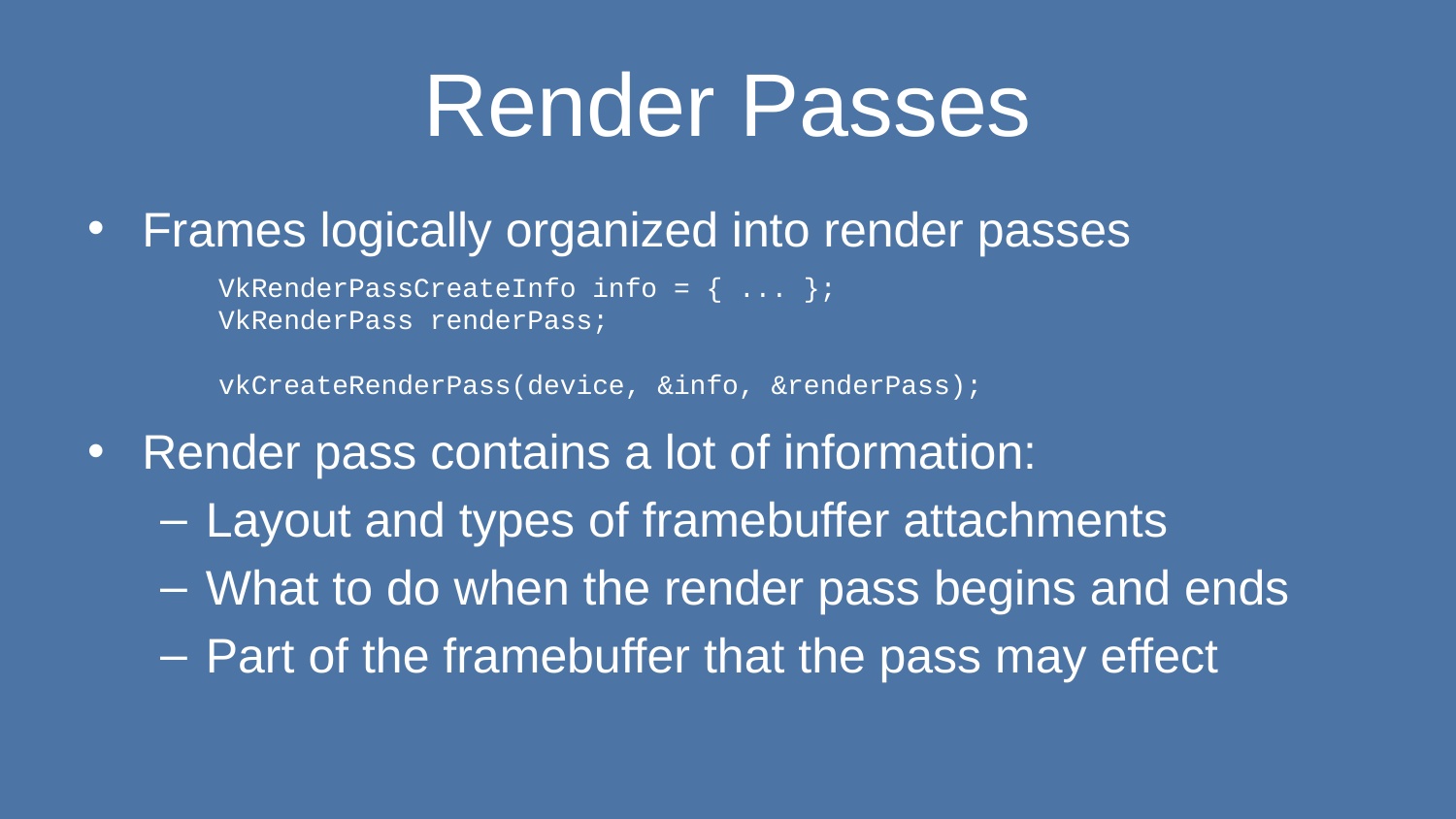

# Render Passes
Frames logically organized into render passes

Render pass contains a lot of information:
Layout and types of framebuffer attachments
What to do when the render pass begins and ends
Part of the framebuffer that the pass may effect

VkRenderPassCreateInfo info = { ... };
VkRenderPass renderPass;

vkCreateRenderPass(device, &info, &renderPass);